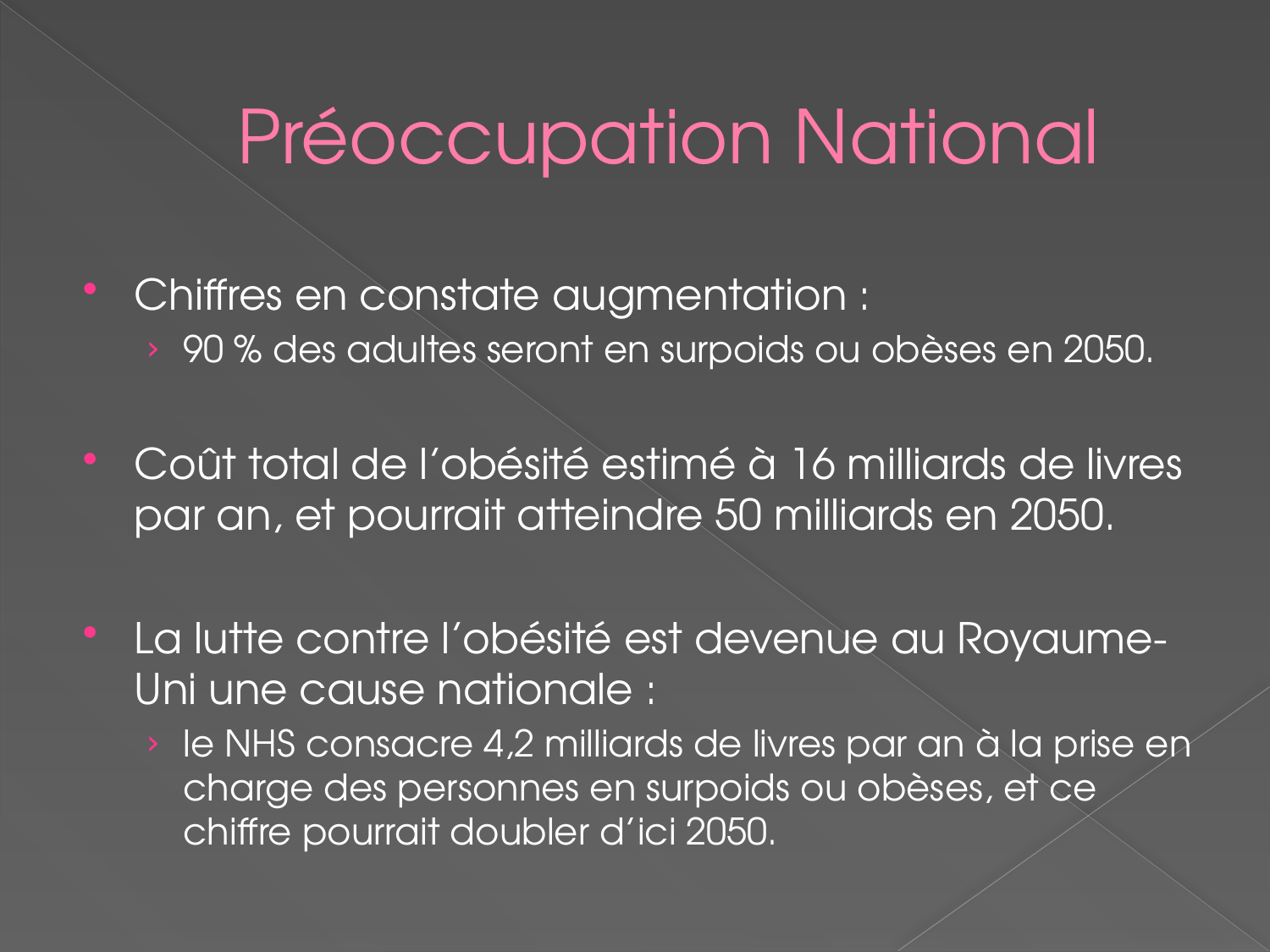

# Préoccupation National
Chiffres en constate augmentation :
90 % des adultes seront en surpoids ou obèses en 2050.

Coût total de l’obésité estimé à 16 milliards de livres par an, et pourrait atteindre 50 milliards en 2050.

La lutte contre l’obésité est devenue au Royaume-Uni une cause nationale :
le NHS consacre 4,2 milliards de livres par an à la prise en charge des personnes en surpoids ou obèses, et ce chiffre pourrait doubler d’ici 2050.